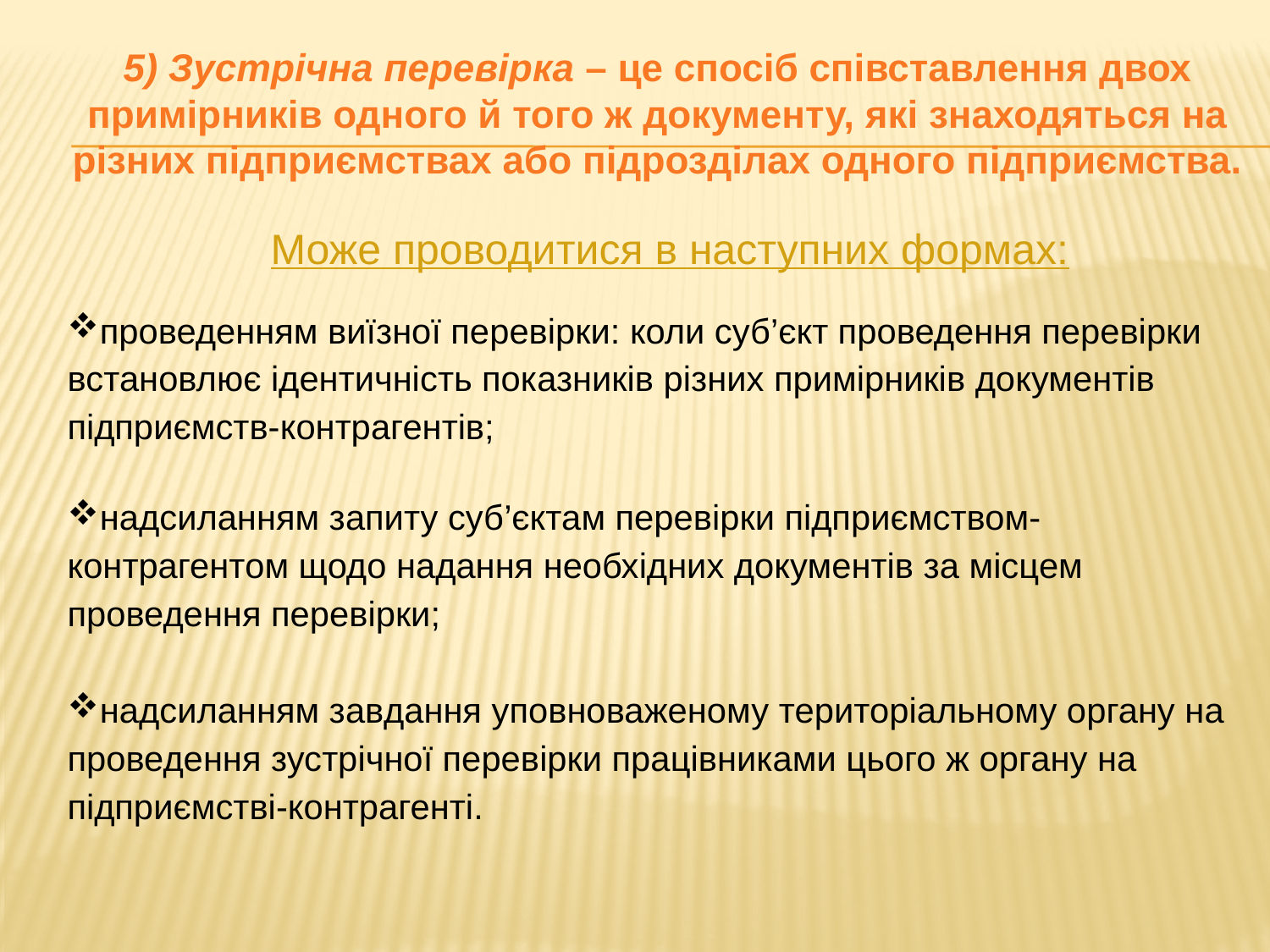

5) Зустрічна перевірка – це спосіб співставлення двох примірників одного й того ж документу, які знаходяться на різних підприємствах або підрозділах одного підприємства.
Може проводитися в наступних формах:
проведенням виїзної перевірки: коли суб’єкт проведення перевірки встановлює ідентичність показників різних примірників документів підприємств-контрагентів;
надсиланням запиту суб’єктам перевірки підприємством-контрагентом щодо надання необхідних документів за місцем проведення перевірки;
надсиланням завдання уповноваженому територіальному органу на проведення зустрічної перевірки працівниками цього ж органу на підприємстві-контрагенті.